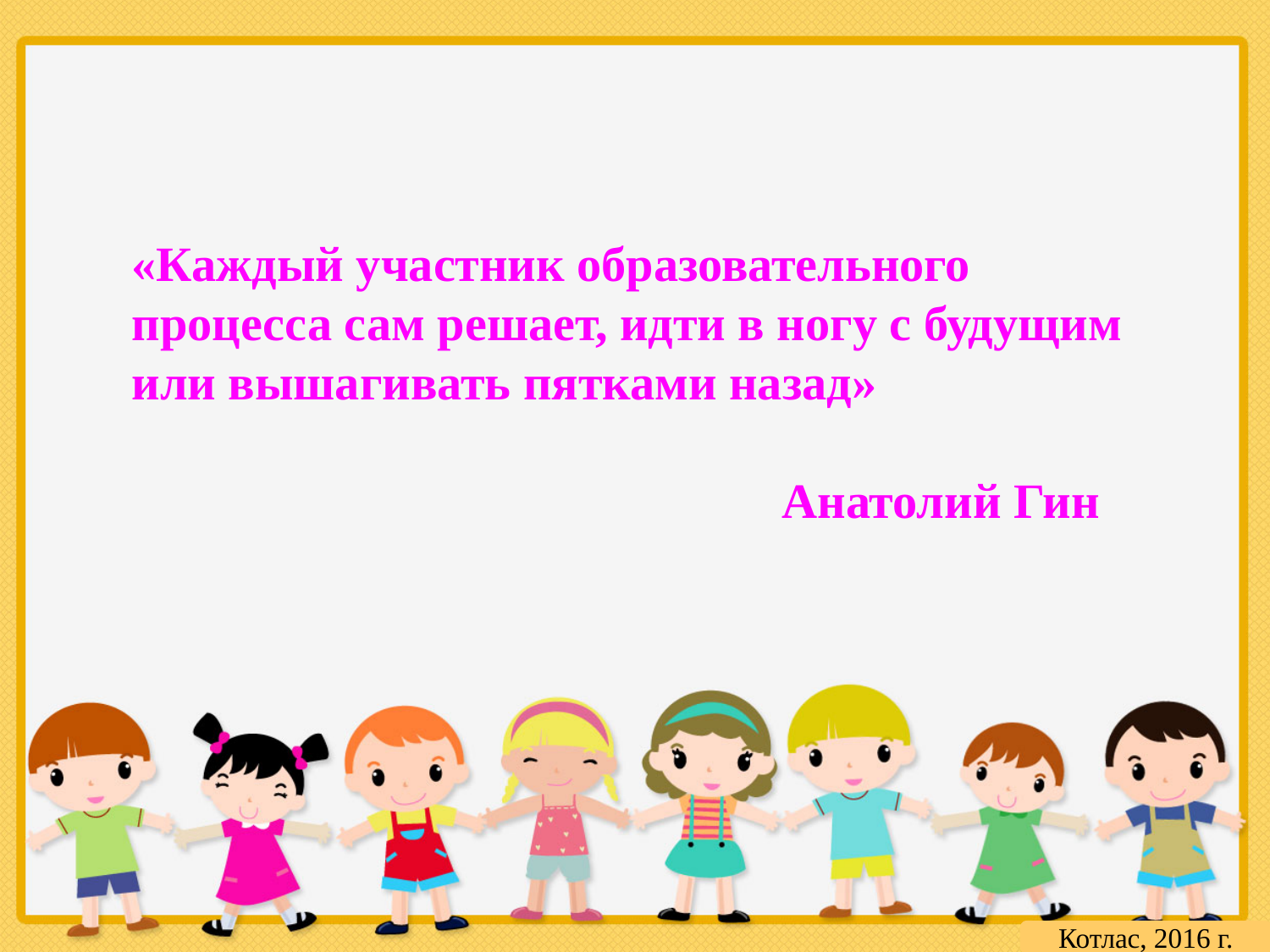

«Каждый участник образовательного процесса сам решает, идти в ногу с будущим или вышагивать пятками назад»

                                                     Анатолий Гин
Котлас, 2016 г.